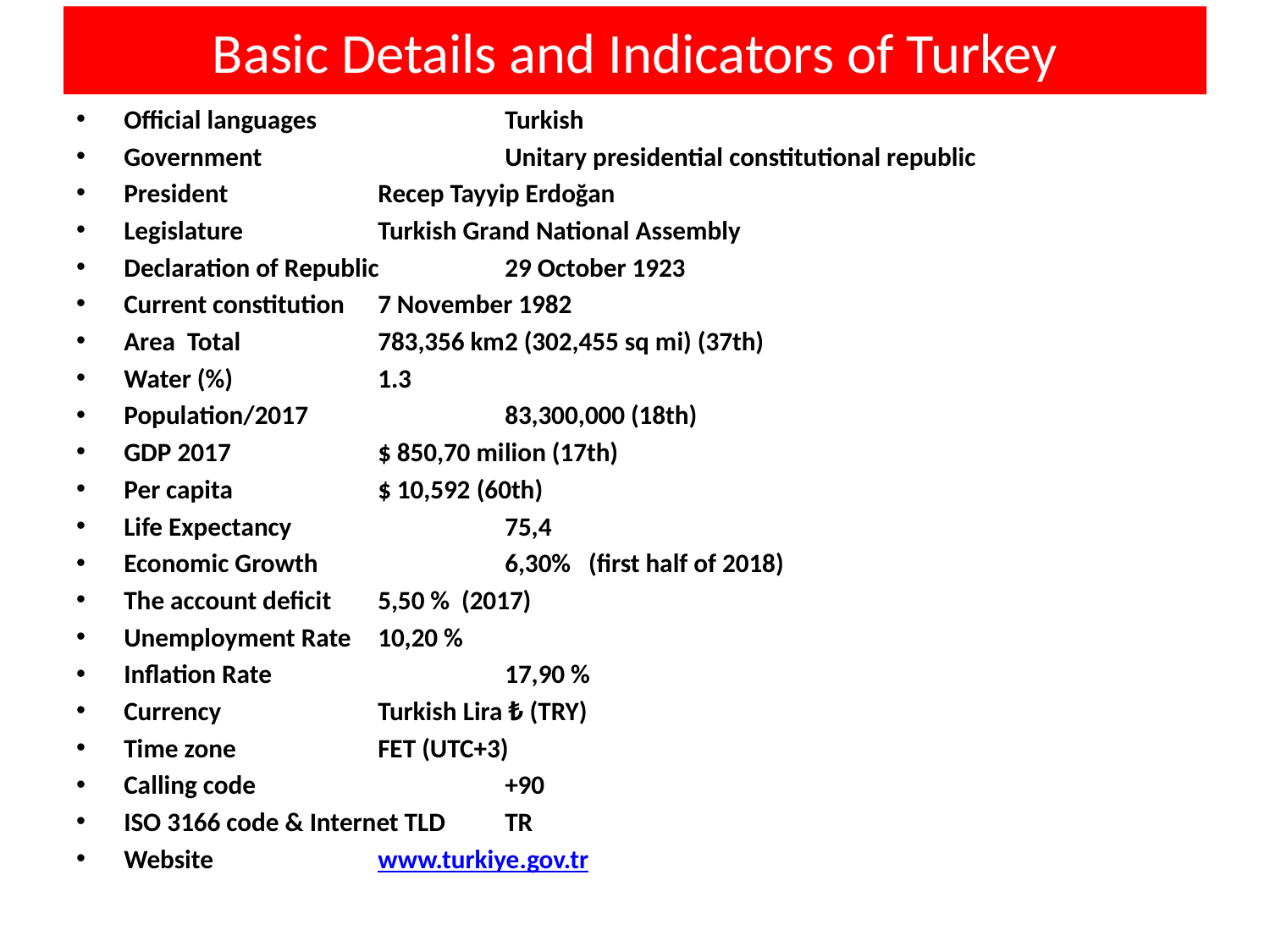

# Basic Details and Indicators of Turkey
Official languages		Turkish
Government		Unitary presidential constitutional republic
President		Recep Tayyip Erdoğan
Legislature		Turkish Grand National Assembly
Declaration of Republic	29 October 1923
Current constitution	7 November 1982
Area  Total		783,356 km2 (302,455 sq mi) (37th)
Water (%)		1.3
Population/2017 		83,300,000 (18th)
GDP 2017		$ 850,70 milion (17th)
Per capita		$ 10,592 (60th)
Life Expectancy		75,4
Economic Growth		6,30%   (first half of 2018)
The account deficit 	5,50 %  (2017)
Unemployment Rate	10,20 %
Inflation Rate		17,90 %
Currency		Turkish Lira ₺ (TRY)
Time zone		FET (UTC+3)
Calling code		+90
ISO 3166 code & Internet TLD 	TR
Website		www.turkiye.gov.tr